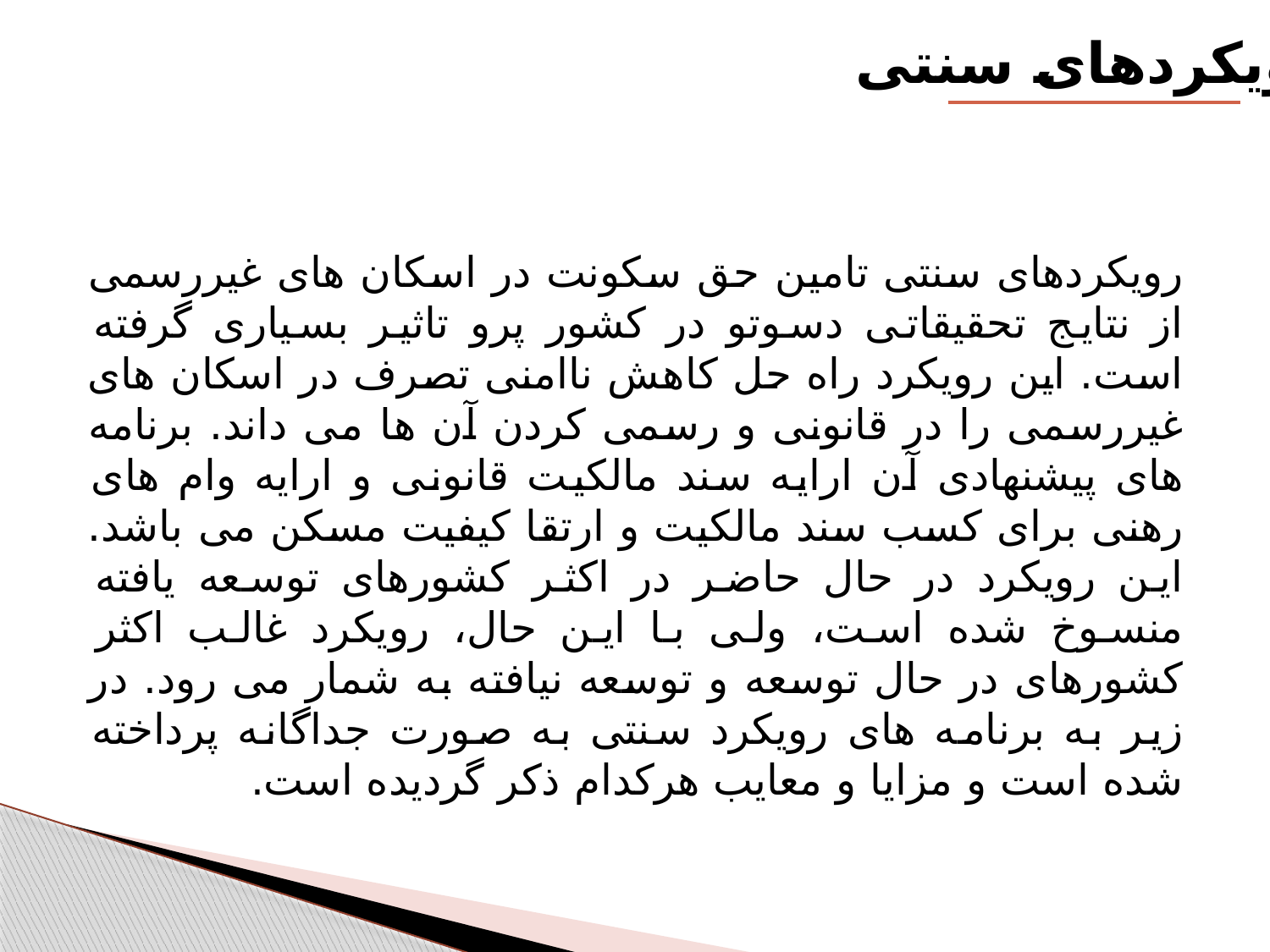

رویکردهای سنتی
	رویکردهای سنتی تامین حق سکونت در اسکان های غیررسمی از نتایج تحقیقاتی دسوتو در کشور پرو تاثیر بسیاری گرفته است. این رویکرد راه حل کاهش ناامنی تصرف در اسکان های غیررسمی را در قانونی و رسمی کردن آن ها می داند. برنامه های پیشنهادی آن ارایه سند مالکیت قانونی و ارایه وام های رهنی برای کسب سند مالکیت و ارتقا کیفیت مسکن می باشد. این رویکرد در حال حاضر در اکثر کشورهای توسعه یافته منسوخ شده است، ولی با این حال، رویکرد غالب اکثر کشورهای در حال توسعه و توسعه نیافته به شمار می رود. در زیر به برنامه های رویکرد سنتی به صورت جداگانه پرداخته شده است و مزایا و معایب هرکدام ذکر گردیده است.